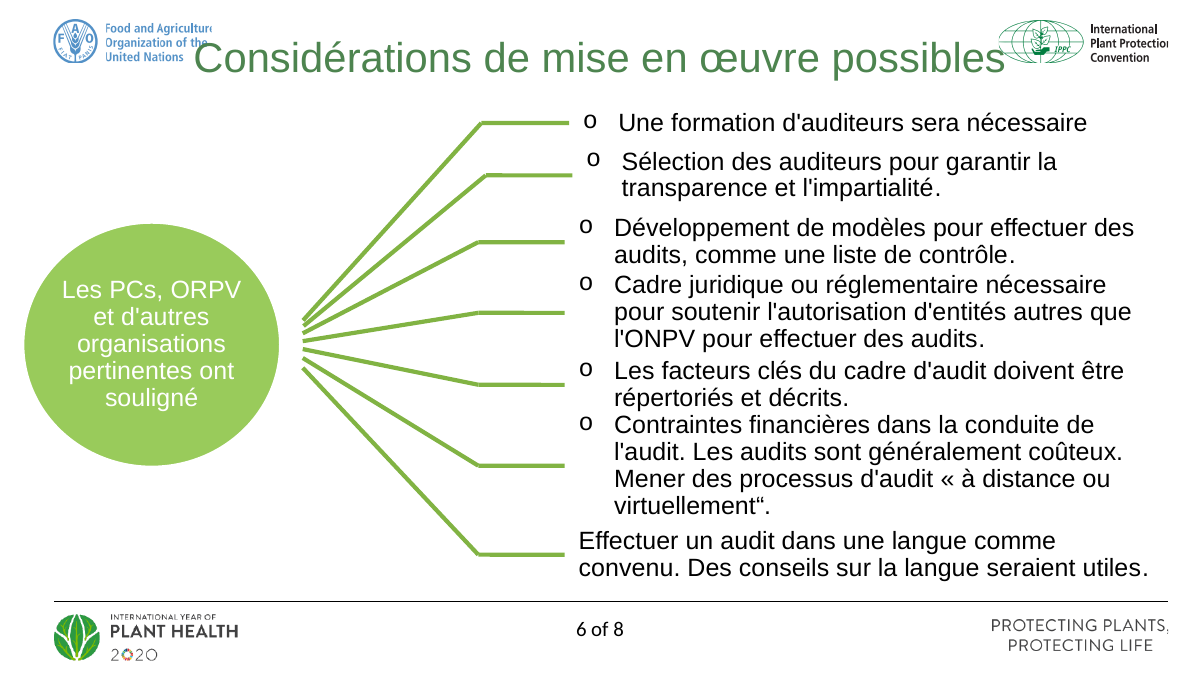

Considérations de mise en œuvre possibles
Les PCs, ORPV et d'autres organisations pertinentes ont souligné
Une formation d'auditeurs sera nécessaire
Sélection des auditeurs pour garantir la transparence et l'impartialité.
Développement de modèles pour effectuer des audits, comme une liste de contrôle.
Cadre juridique ou réglementaire nécessaire pour soutenir l'autorisation d'entités autres que l'ONPV pour effectuer des audits.
Les facteurs clés du cadre d'audit doivent être répertoriés et décrits.
Contraintes financières dans la conduite de l'audit. Les audits sont généralement coûteux. Mener des processus d'audit « à distance ou virtuellement“.
Effectuer un audit dans une langue comme convenu. Des conseils sur la langue seraient utiles.
6 of 8